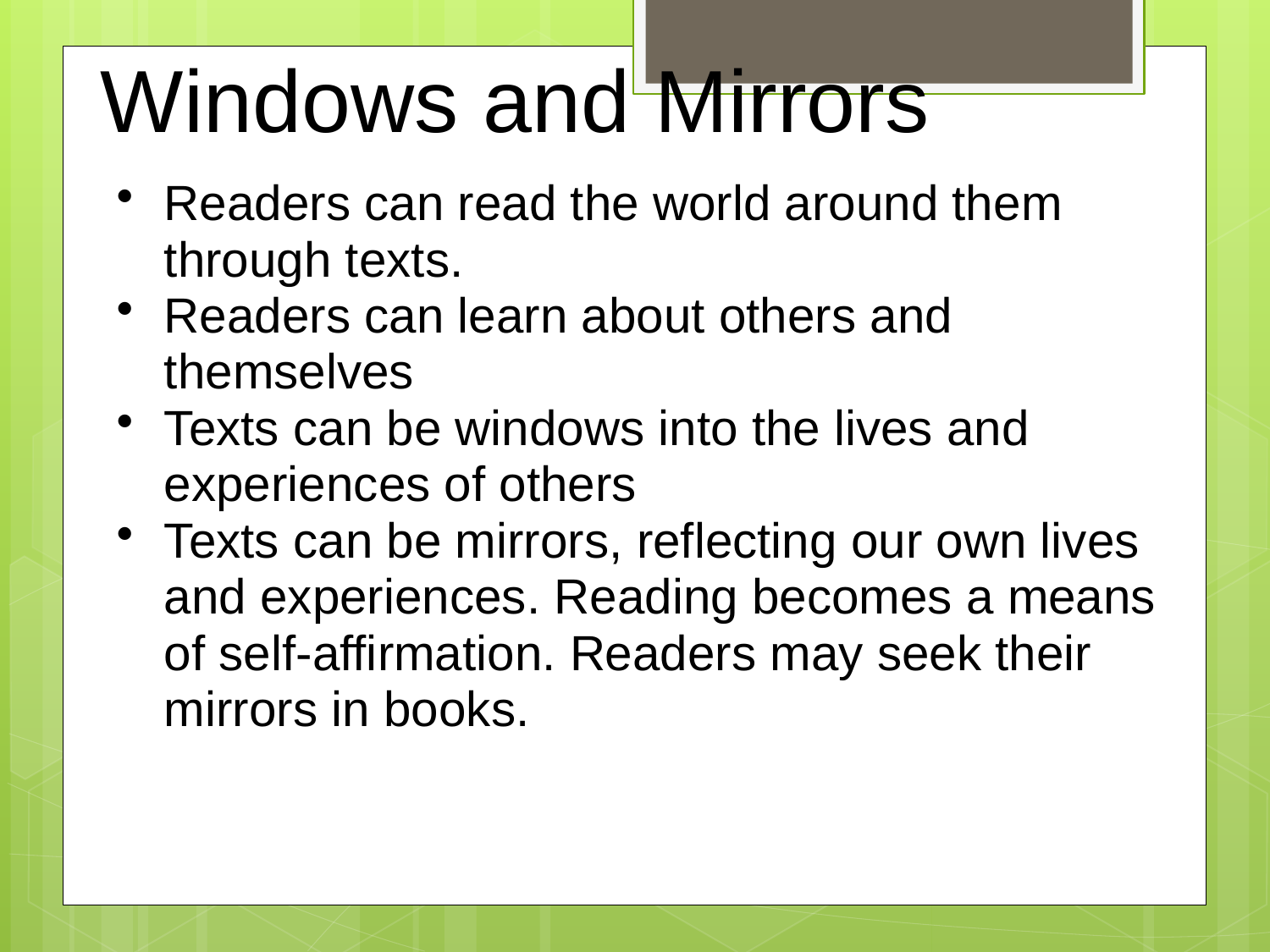

Windows and Mirrors
Readers can read the world around them through texts.
Readers can learn about others and themselves
Texts can be windows into the lives and experiences of others
Texts can be mirrors, reflecting our own lives and experiences. Reading becomes a means of self-affirmation. Readers may seek their mirrors in books.